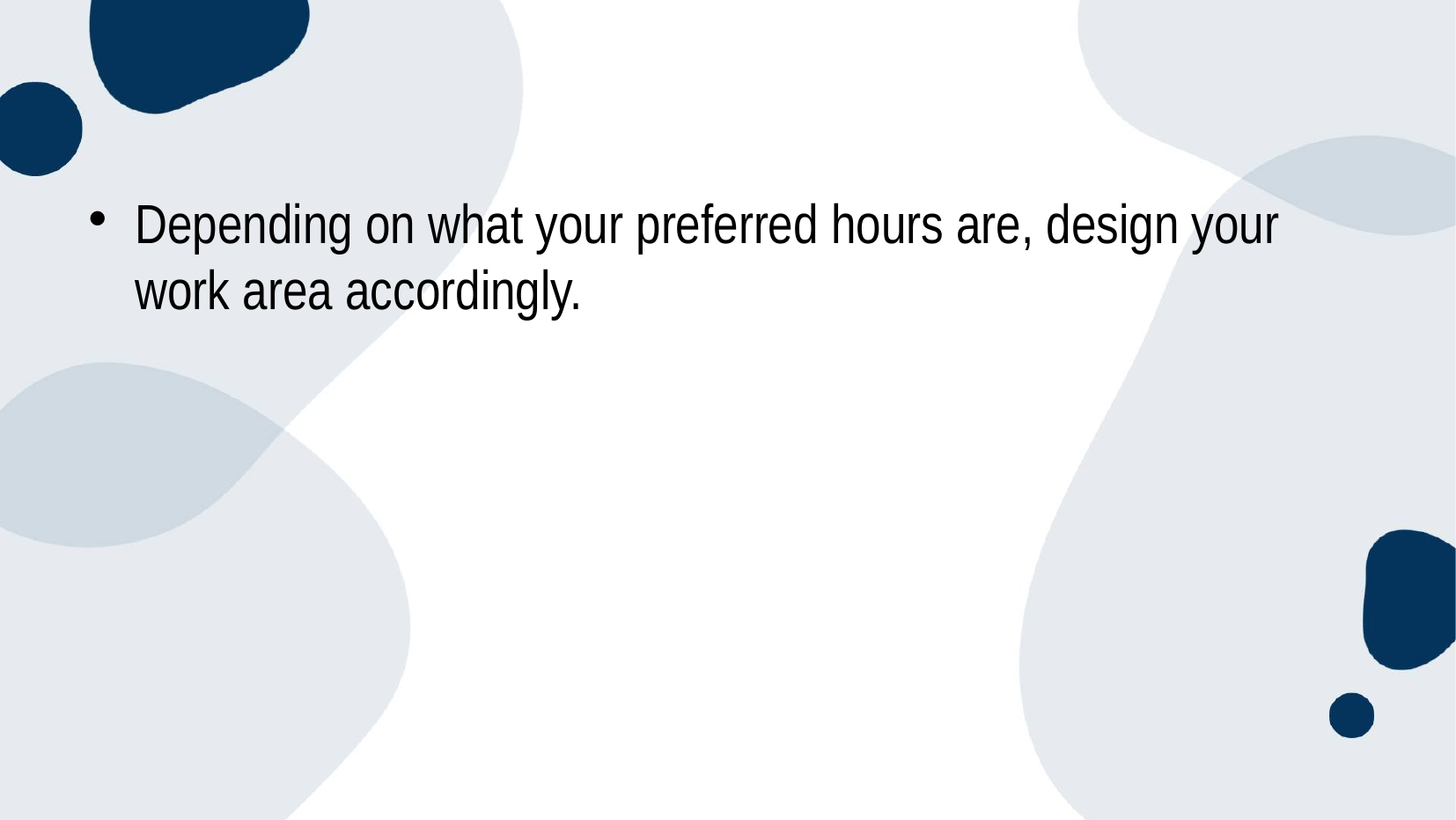

Depending on what your preferred hours are, design your work area accordingly.